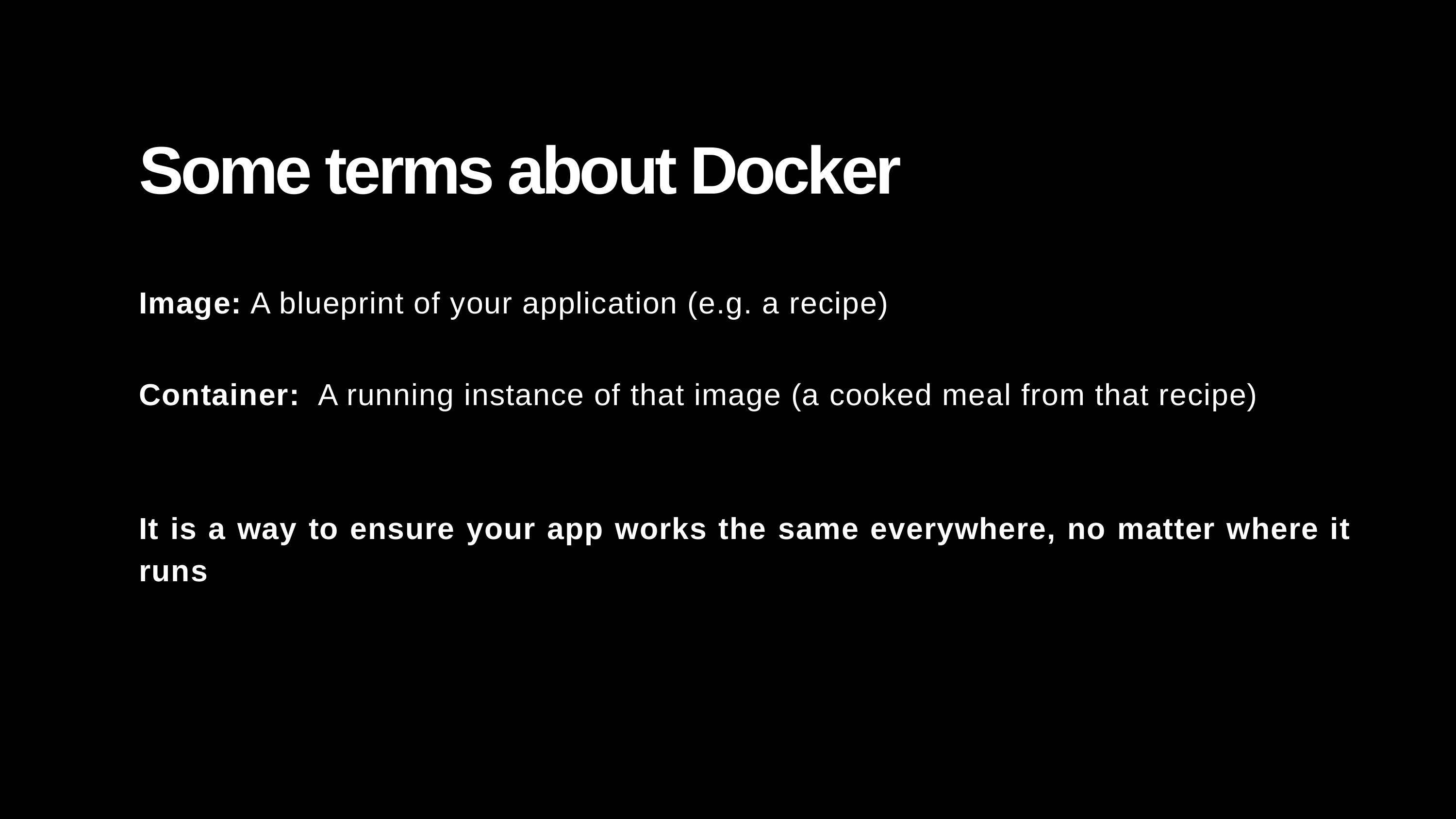

Some terms about Docker
Image: A blueprint of your application (e.g. a recipe)
Container:  A running instance of that image (a cooked meal from that recipe)
It is a way to ensure your app works the same everywhere, no matter where it runs